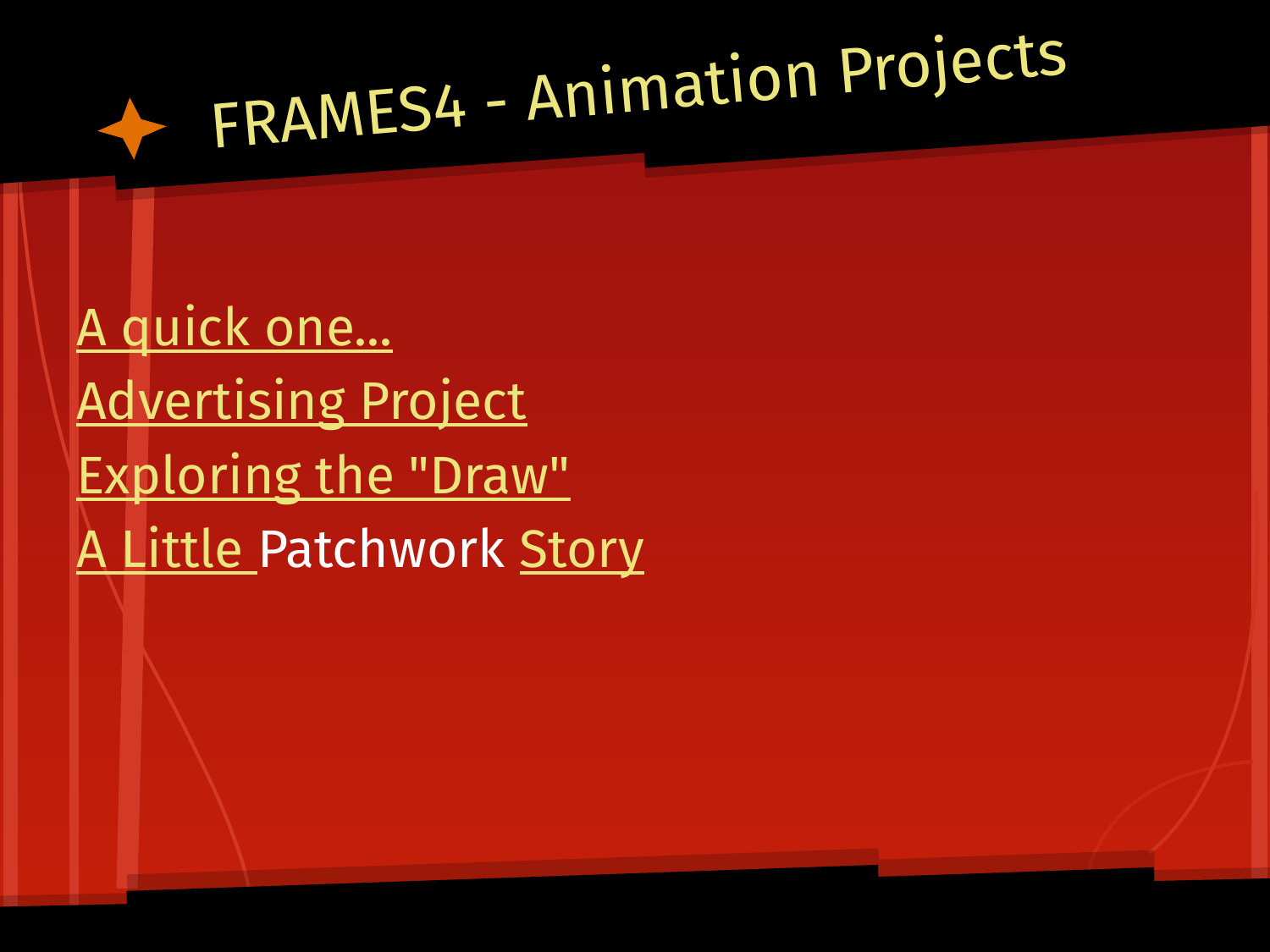

# FRAMES4 - Animation Projects

A quick one...
Advertising Project
Exploring the "Draw"
A Little Patchwork Story